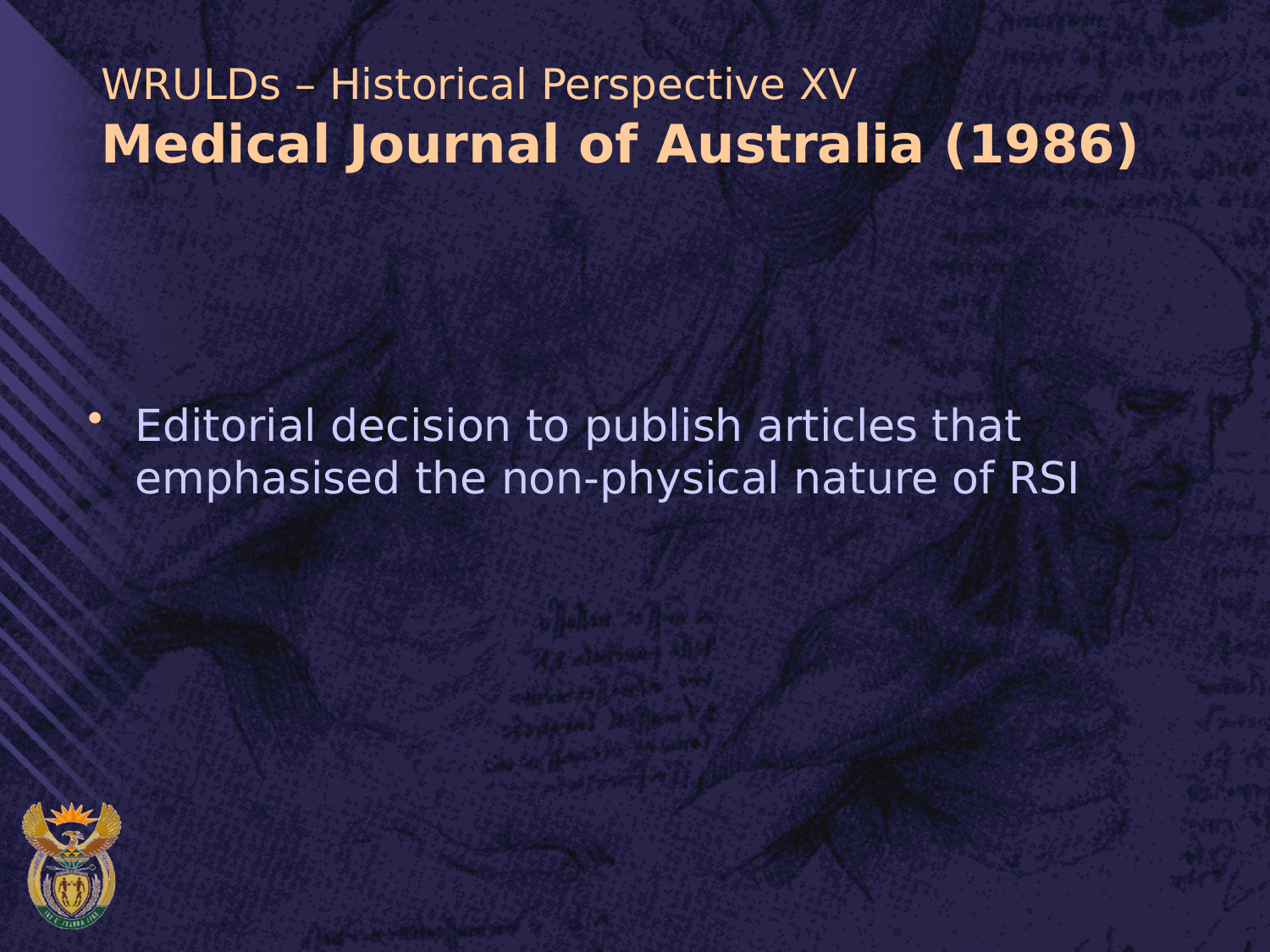

# WRULDs – Historical Perspective XV Medical Journal of Australia (1986)
Editorial decision to publish articles that emphasised the non-physical nature of RSI